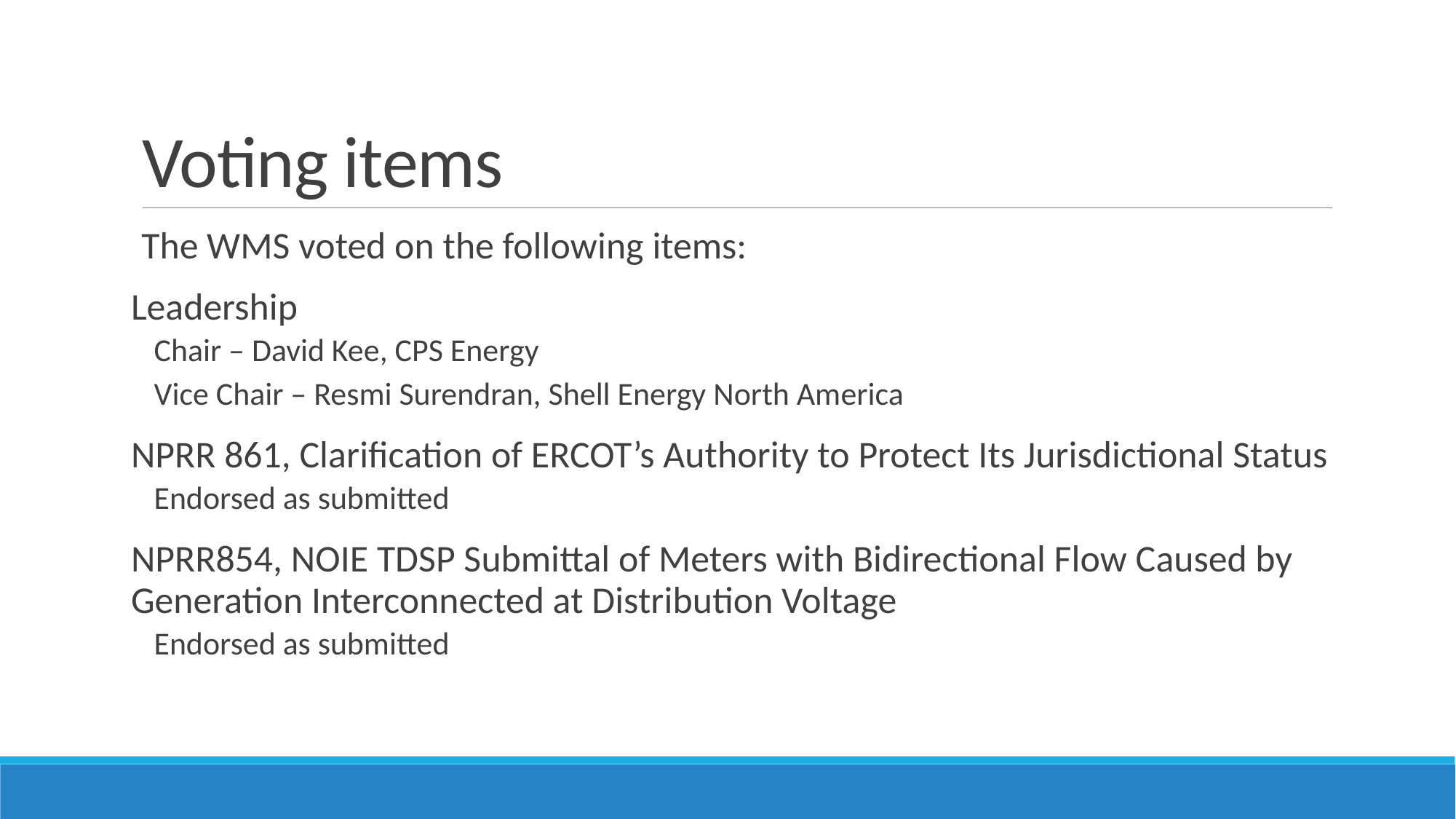

# Voting items
The WMS voted on the following items:
Leadership
Chair – David Kee, CPS Energy
Vice Chair – Resmi Surendran, Shell Energy North America
NPRR 861, Clarification of ERCOT’s Authority to Protect Its Jurisdictional Status
Endorsed as submitted
NPRR854, NOIE TDSP Submittal of Meters with Bidirectional Flow Caused by Generation Interconnected at Distribution Voltage
Endorsed as submitted